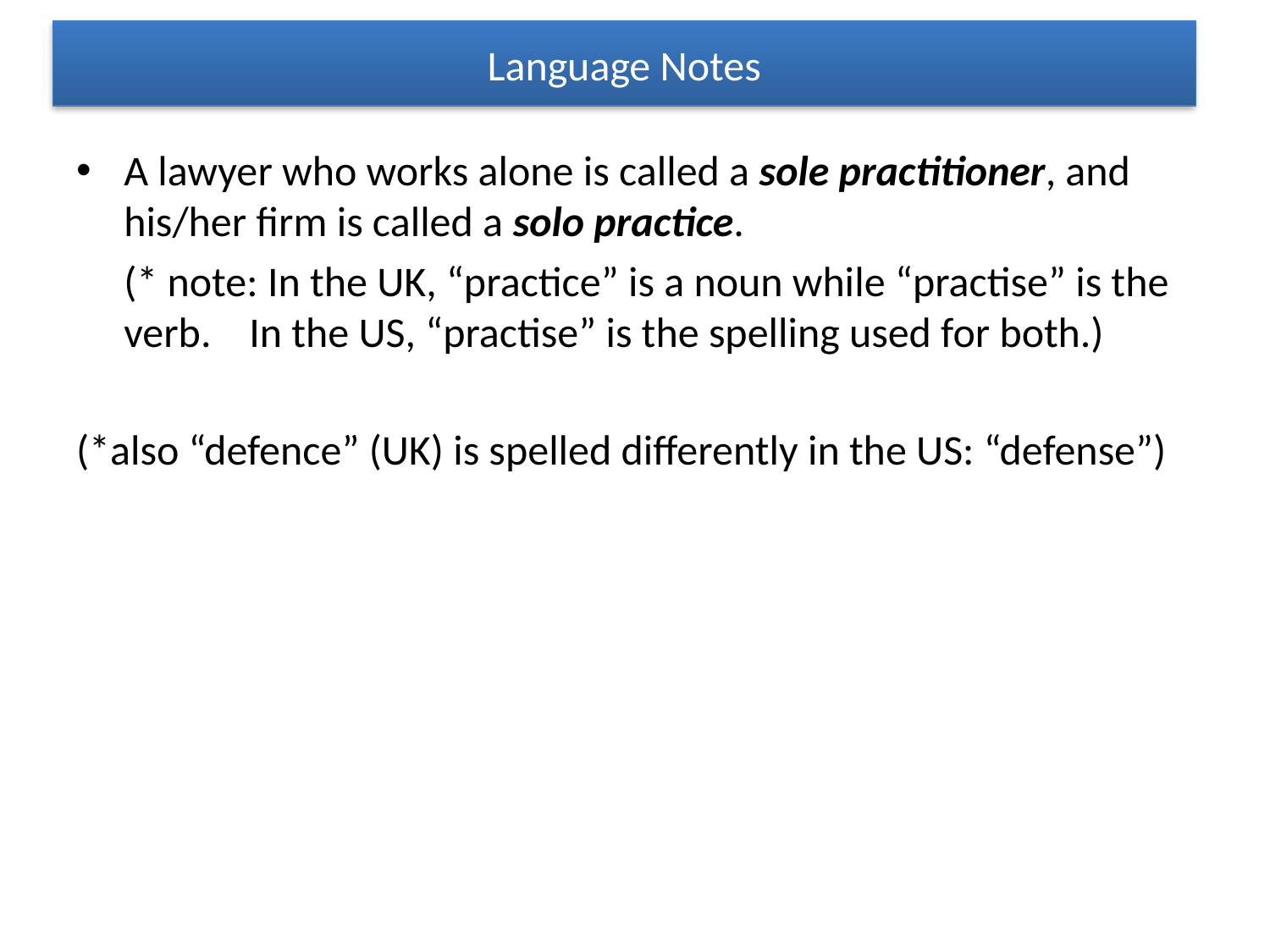

# Language Notes
A lawyer who works alone is called a sole practitioner, and his/her firm is called a solo practice.
	(* note: In the UK, “practice” is a noun while “practise” is the verb.    In the US, “practise” is the spelling used for both.)

(*also “defence” (UK) is spelled differently in the US: “defense”)